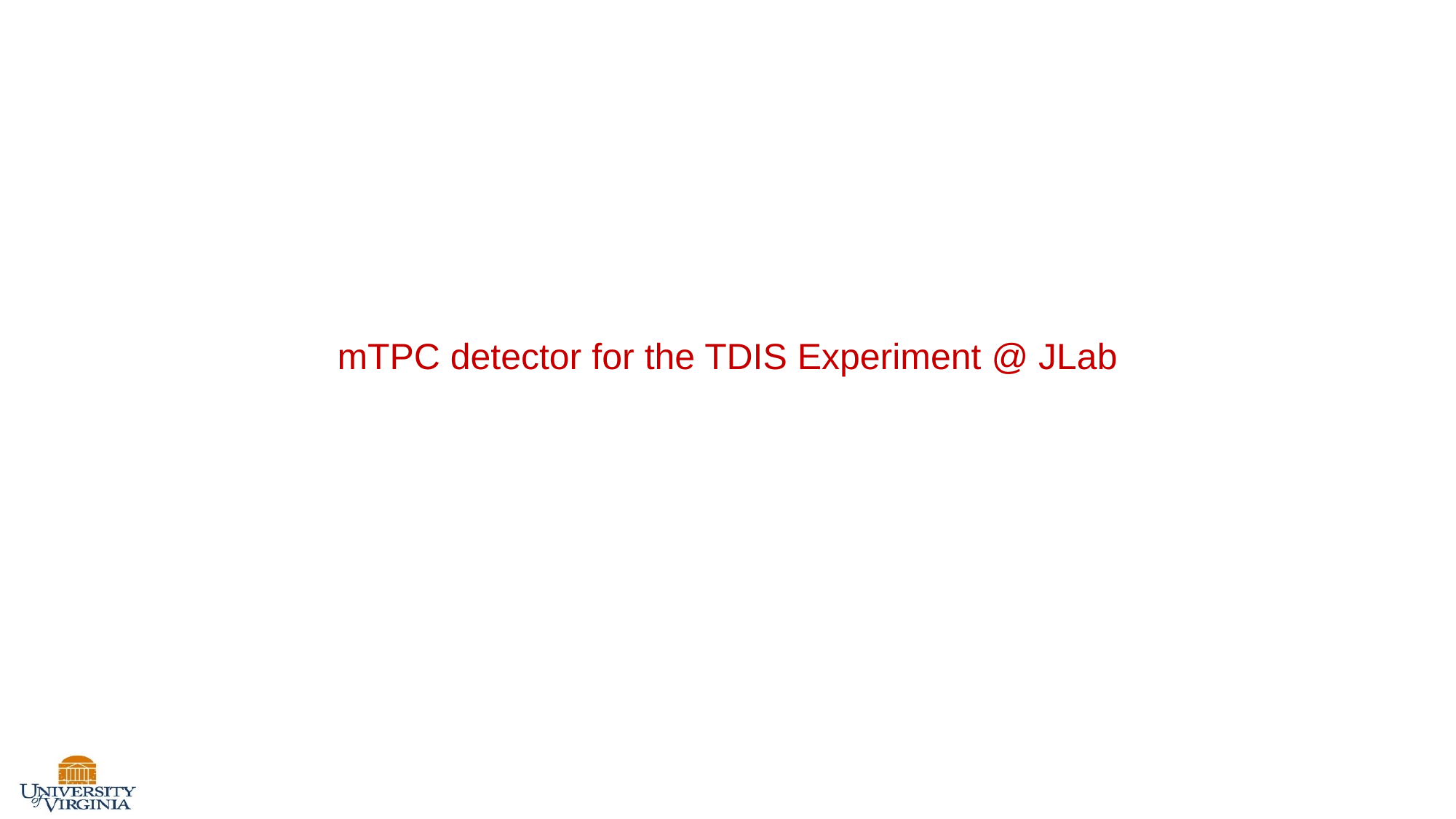

# mTPC detector for the TDIS Experiment @ JLab